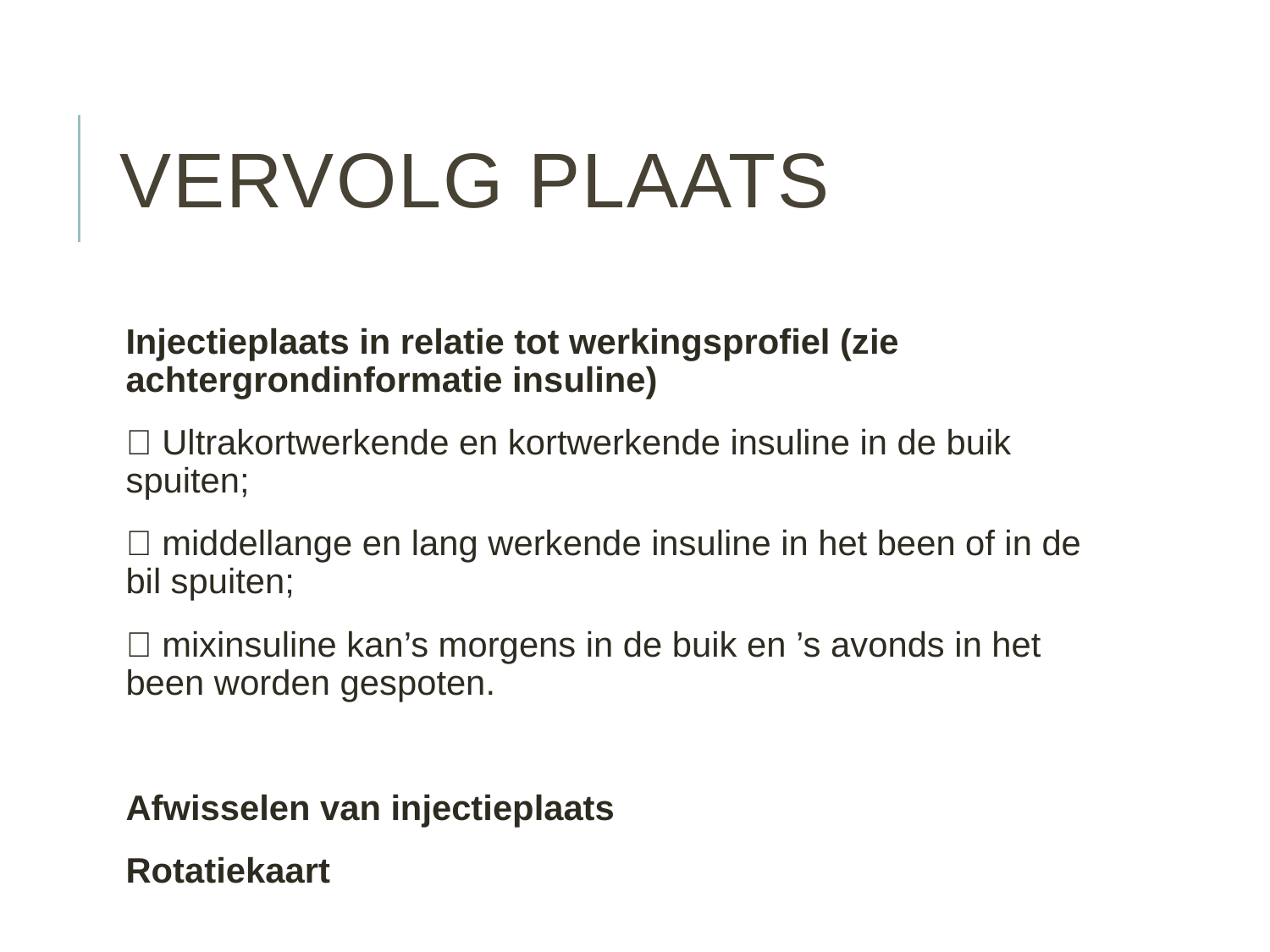

# Vervolg plaats
Injectieplaats in relatie tot werkingsprofiel (zie achtergrondinformatie insuline)
􀂄 Ultrakortwerkende en kortwerkende insuline in de buik spuiten;
􀂄 middellange en lang werkende insuline in het been of in de bil spuiten;
􀂄 mixinsuline kan’s morgens in de buik en ’s avonds in het been worden gespoten.

Afwisselen van injectieplaats
Rotatiekaart